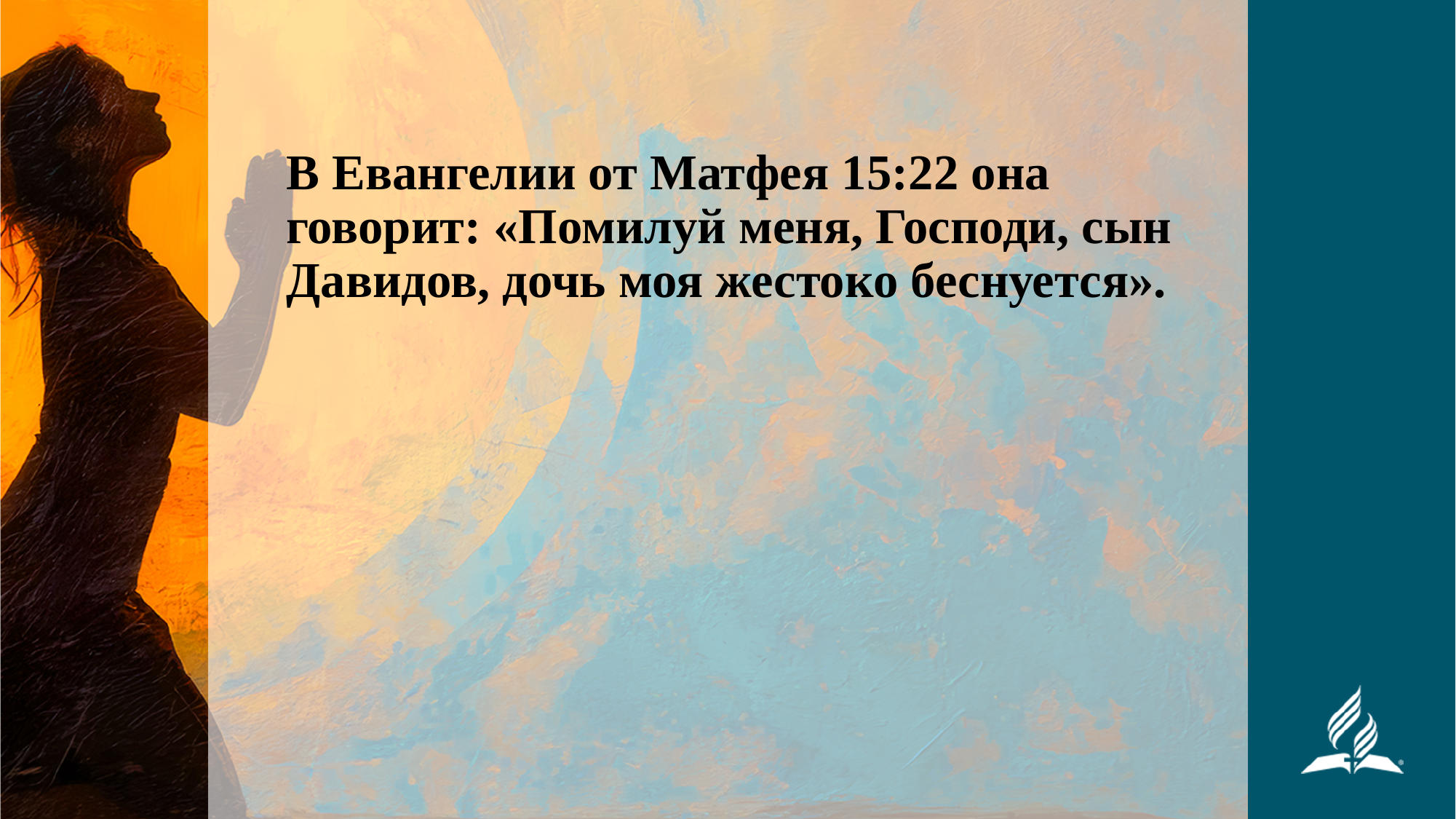

# В Евангелии от Матфея 15:22 она говорит: «Помилуй меня, Господи, сын Давидов, дочь моя жестоко беснуется».